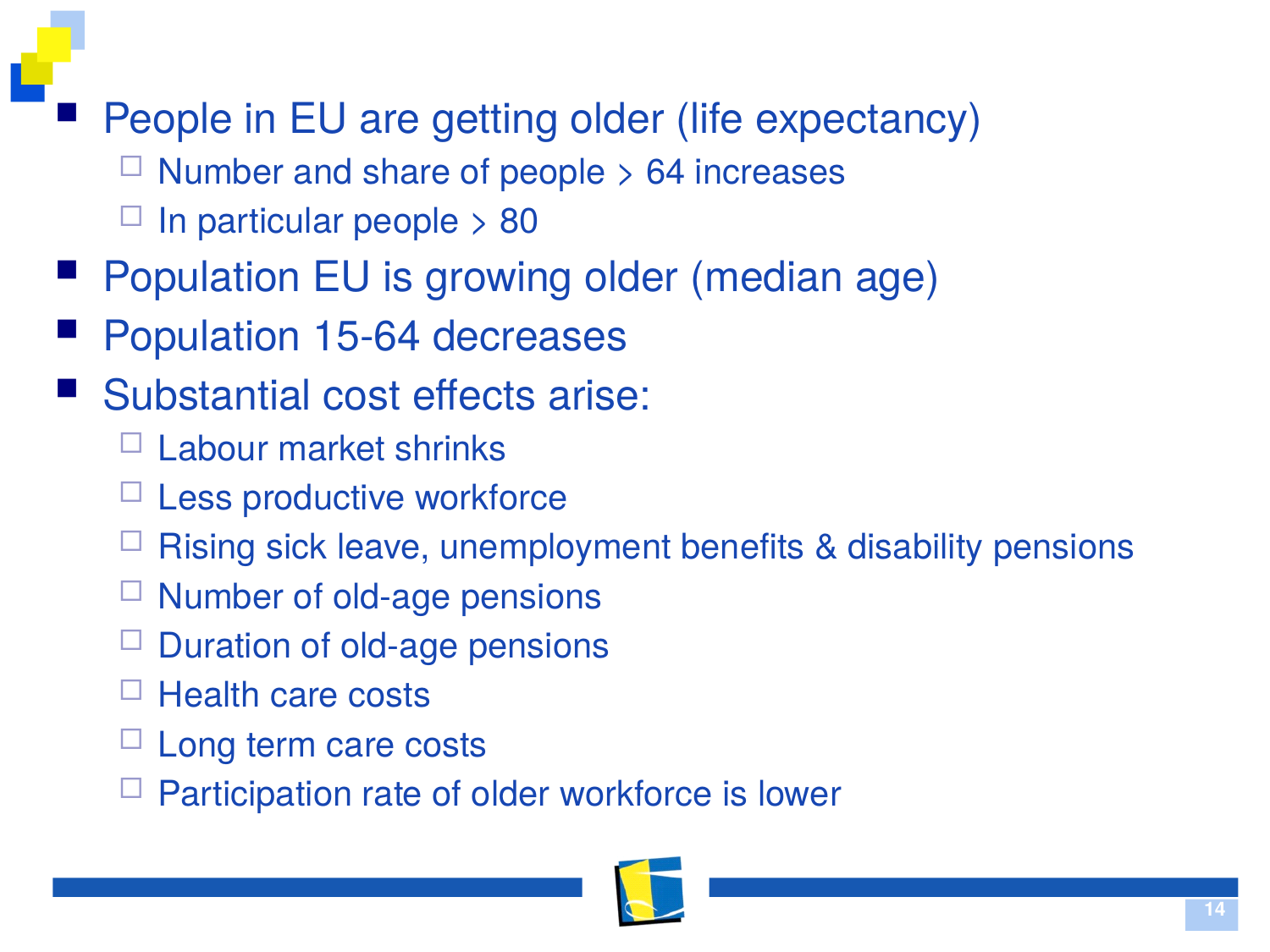

#
People in EU are getting older (life expectancy)
Number and share of people > 64 increases
In particular people > 80
Population EU is growing older (median age)
Population 15-64 decreases
Substantial cost effects arise:
Labour market shrinks
Less productive workforce
Rising sick leave, unemployment benefits & disability pensions
Number of old-age pensions
Duration of old-age pensions
Health care costs
Long term care costs
Participation rate of older workforce is lower

14